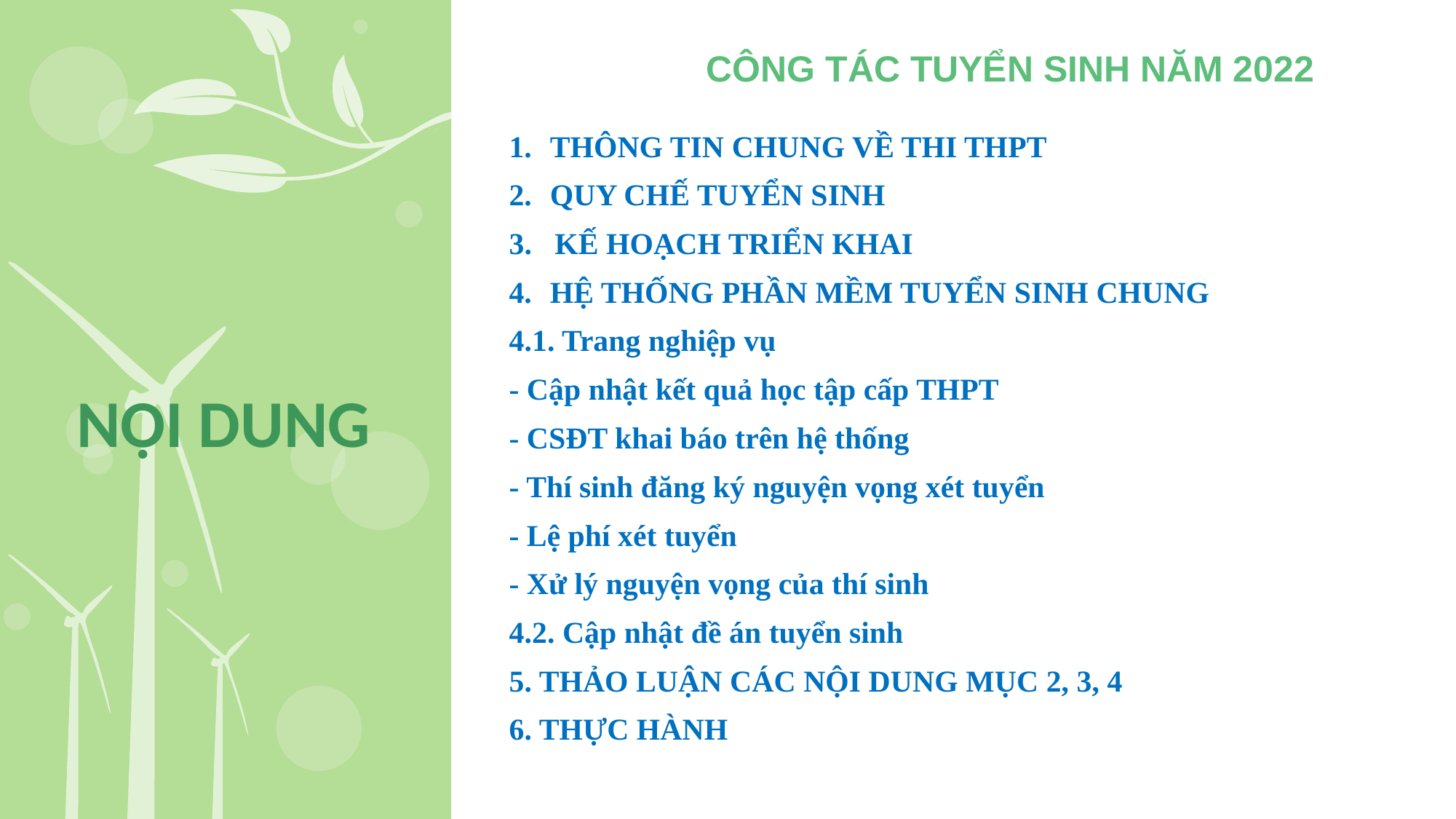

CÔNG TÁC TUYỂN SINH NĂM 2022
THÔNG TIN CHUNG VỀ THI THPT
QUY CHẾ TUYỂN SINH
3.   KẾ HOẠCH TRIỂN KHAI
HỆ THỐNG PHẦN MỀM TUYỂN SINH CHUNG
4.1. Trang nghiệp vụ
- Cập nhật kết quả học tập cấp THPT
- CSĐT khai báo trên hệ thống
- Thí sinh đăng ký nguyện vọng xét tuyển
- Lệ phí xét tuyển
- Xử lý nguyện vọng của thí sinh
4.2. Cập nhật đề án tuyển sinh
5. THẢO LUẬN CÁC NỘI DUNG MỤC 2, 3, 4
6. THỰC HÀNH

NỘI DUNG